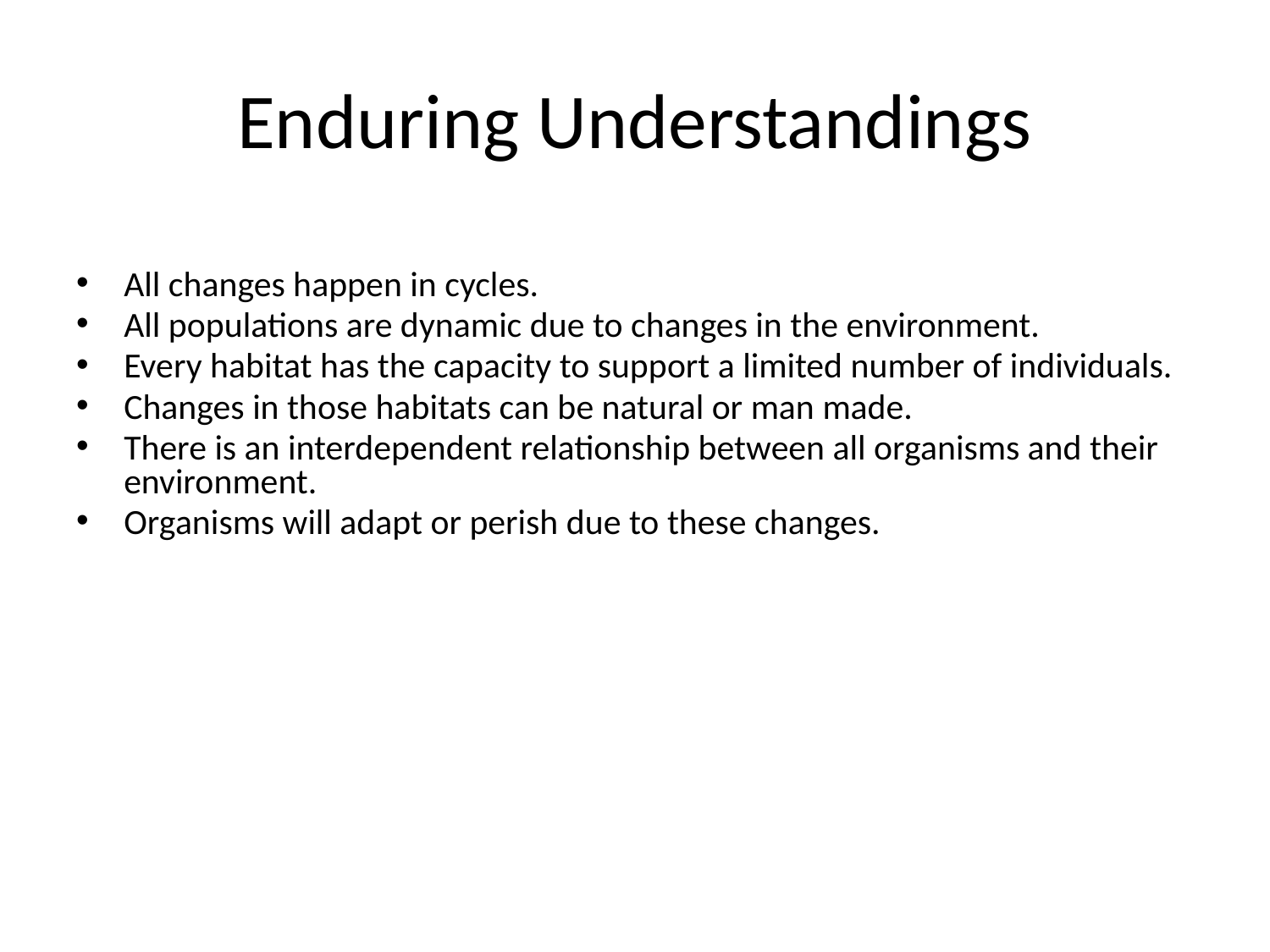

# Enduring Understandings

All changes happen in cycles.
All populations are dynamic due to changes in the environment.
Every habitat has the capacity to support a limited number of individuals.
Changes in those habitats can be natural or man made.
There is an interdependent relationship between all organisms and their environment.
Organisms will adapt or perish due to these changes.